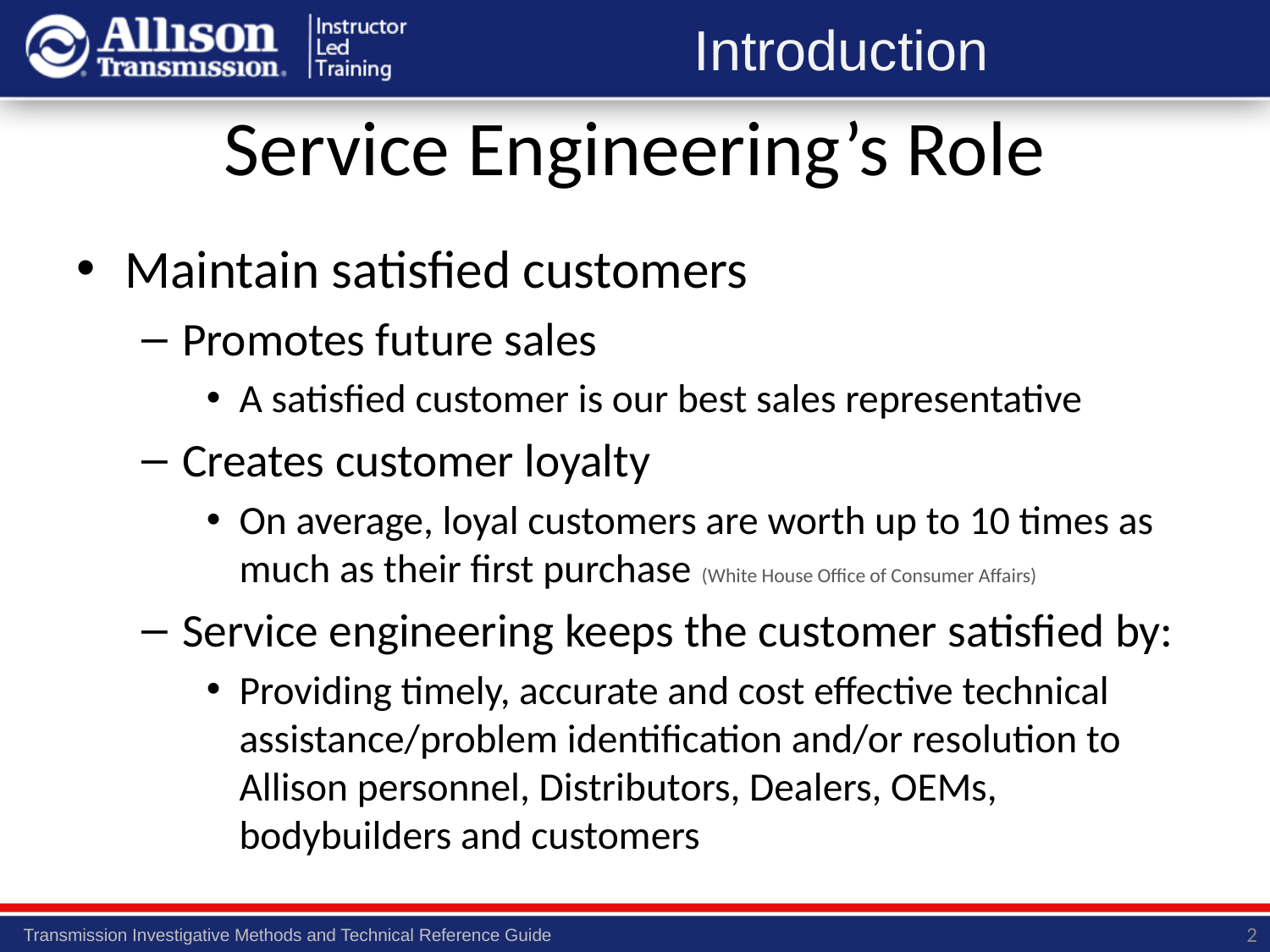

# Service Engineering’s Role
Maintain satisfied customers
Promotes future sales
A satisfied customer is our best sales representative
Creates customer loyalty
On average, loyal customers are worth up to 10 times as much as their first purchase (White House Office of Consumer Affairs)
Service engineering keeps the customer satisfied by:
Providing timely, accurate and cost effective technical assistance/problem identification and/or resolution to Allison personnel, Distributors, Dealers, OEMs, bodybuilders and customers

2